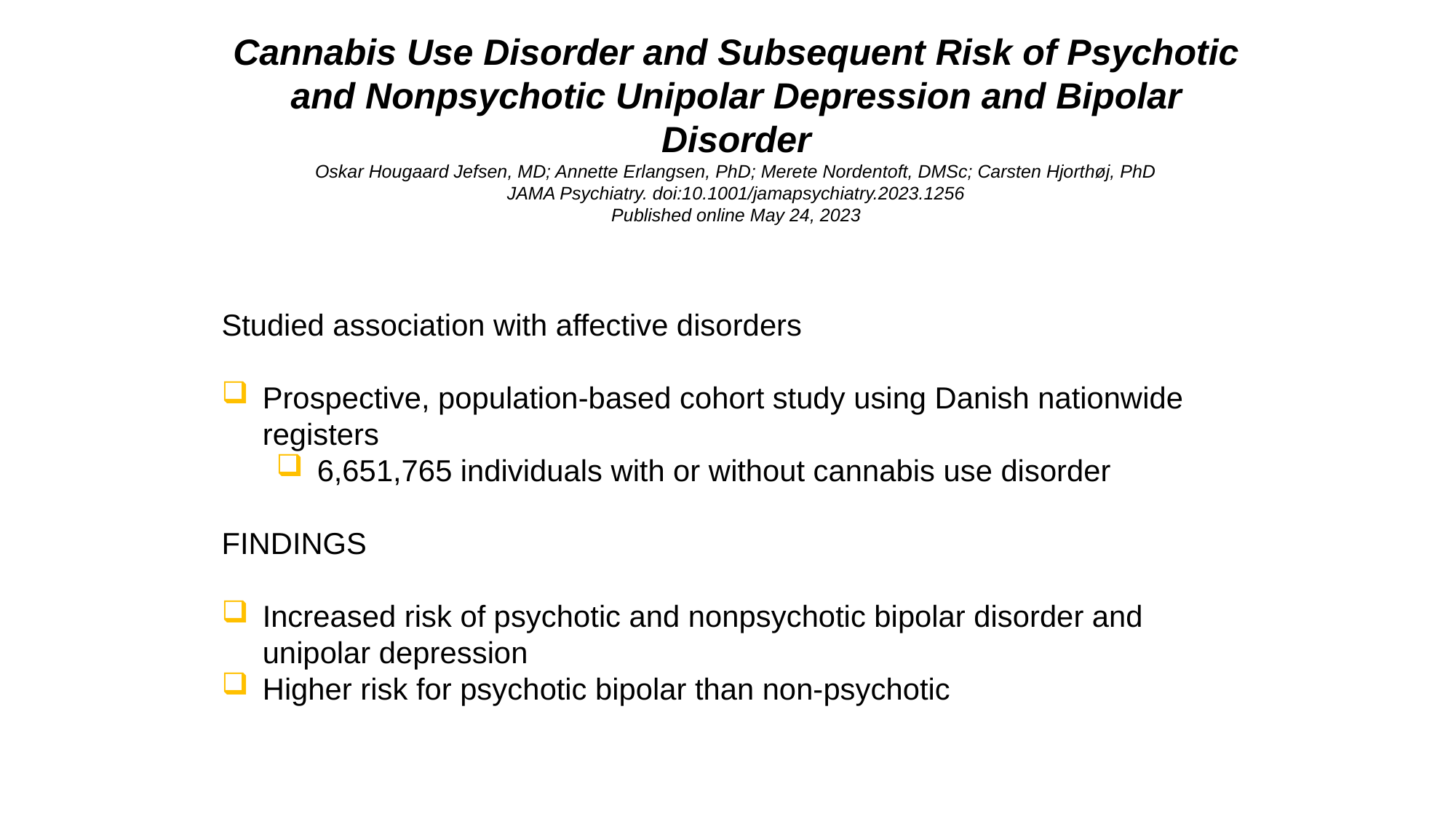

# Cannabis Use Disorder and Subsequent Risk of Psychotic and Nonpsychotic Unipolar Depression and Bipolar Disorder Oskar Hougaard Jefsen, MD; Annette Erlangsen, PhD; Merete Nordentoft, DMSc; Carsten Hjorthøj, PhD JAMA Psychiatry. doi:10.1001/jamapsychiatry.2023.1256 Published online May 24, 2023
Studied association with affective disorders

Prospective, population-based cohort study using Danish nationwide registers
6,651,765 individuals with or without cannabis use disorder

FINDINGS

Increased risk of psychotic and nonpsychotic bipolar disorder and unipolar depression
Higher risk for psychotic bipolar than non-psychotic